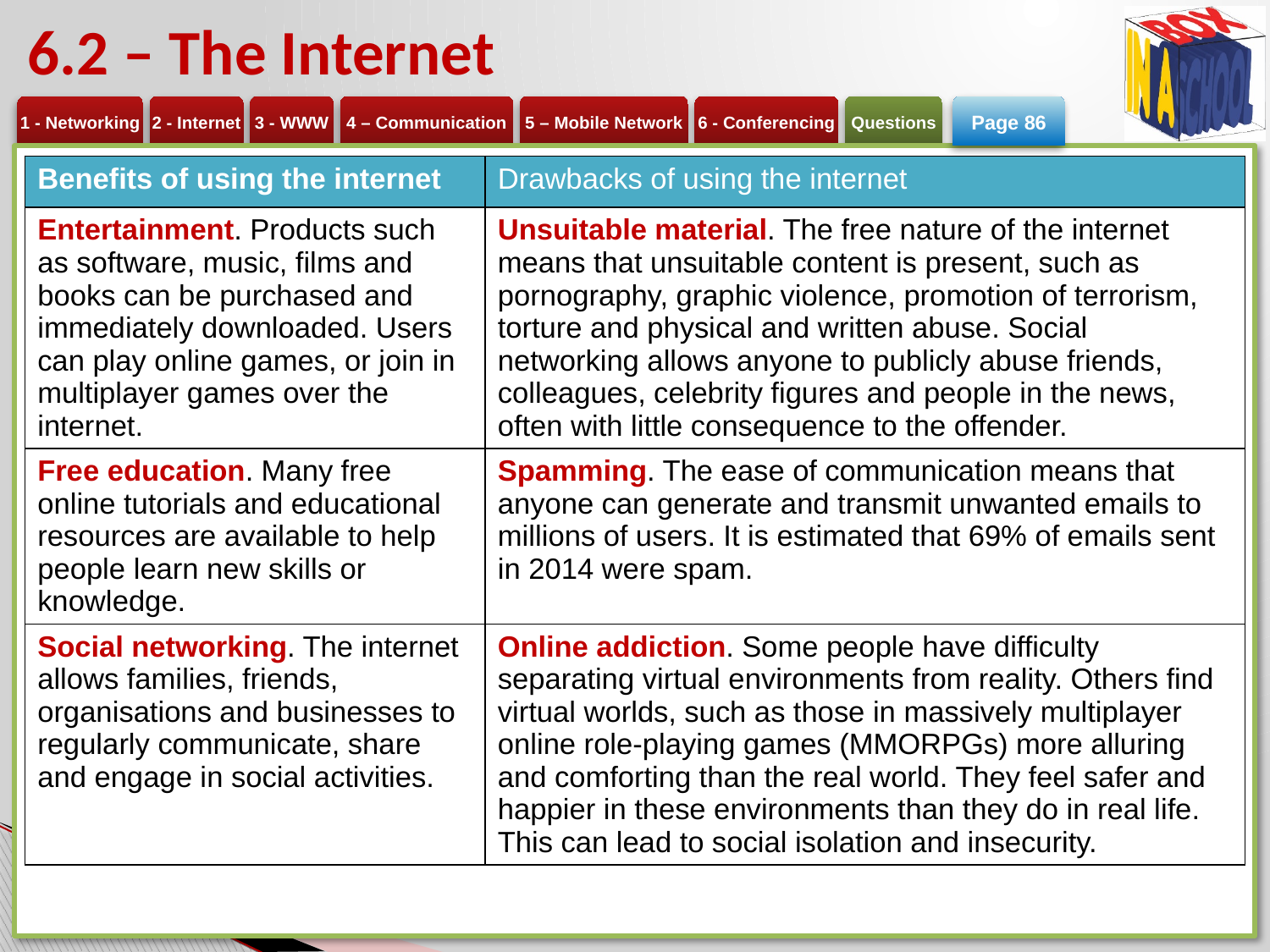

# 6.2 – The Internet
Page 86
| Benefits of using the internet | Drawbacks of using the internet |
| --- | --- |
| Entertainment. Products such as software, music, films and books can be purchased and immediately downloaded. Users can play online games, or join in multiplayer games over the internet. | Unsuitable material. The free nature of the internet means that unsuitable content is present, such as pornography, graphic violence, promotion of terrorism, torture and physical and written abuse. Social networking allows anyone to publicly abuse friends, colleagues, celebrity figures and people in the news, often with little consequence to the offender. |
| Free education. Many free online tutorials and educational resources are available to help people learn new skills or knowledge. | Spamming. The ease of communication means that anyone can generate and transmit unwanted emails to millions of users. It is estimated that 69% of emails sent in 2014 were spam. |
| Social networking. The internet allows families, friends, organisations and businesses to regularly communicate, share and engage in social activities. | Online addiction. Some people have difficulty separating virtual environments from reality. Others find virtual worlds, such as those in massively multiplayer online role-playing games (MMORPGs) more alluring and comforting than the real world. They feel safer and happier in these environments than they do in real life. This can lead to social isolation and insecurity. |